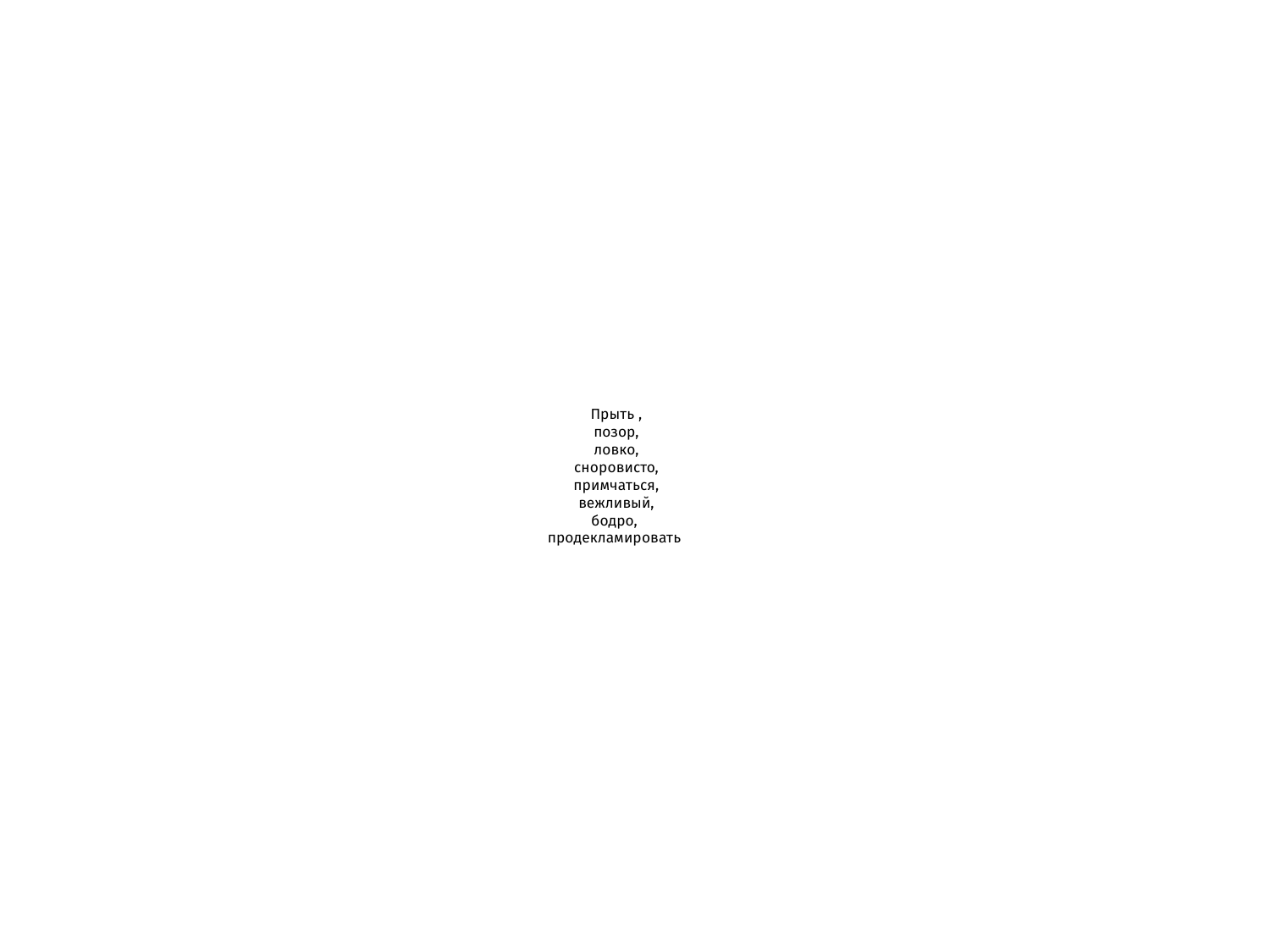

# Прыть , позор, ловко, сноровисто, примчаться, вежливый, бодро, продекламировать